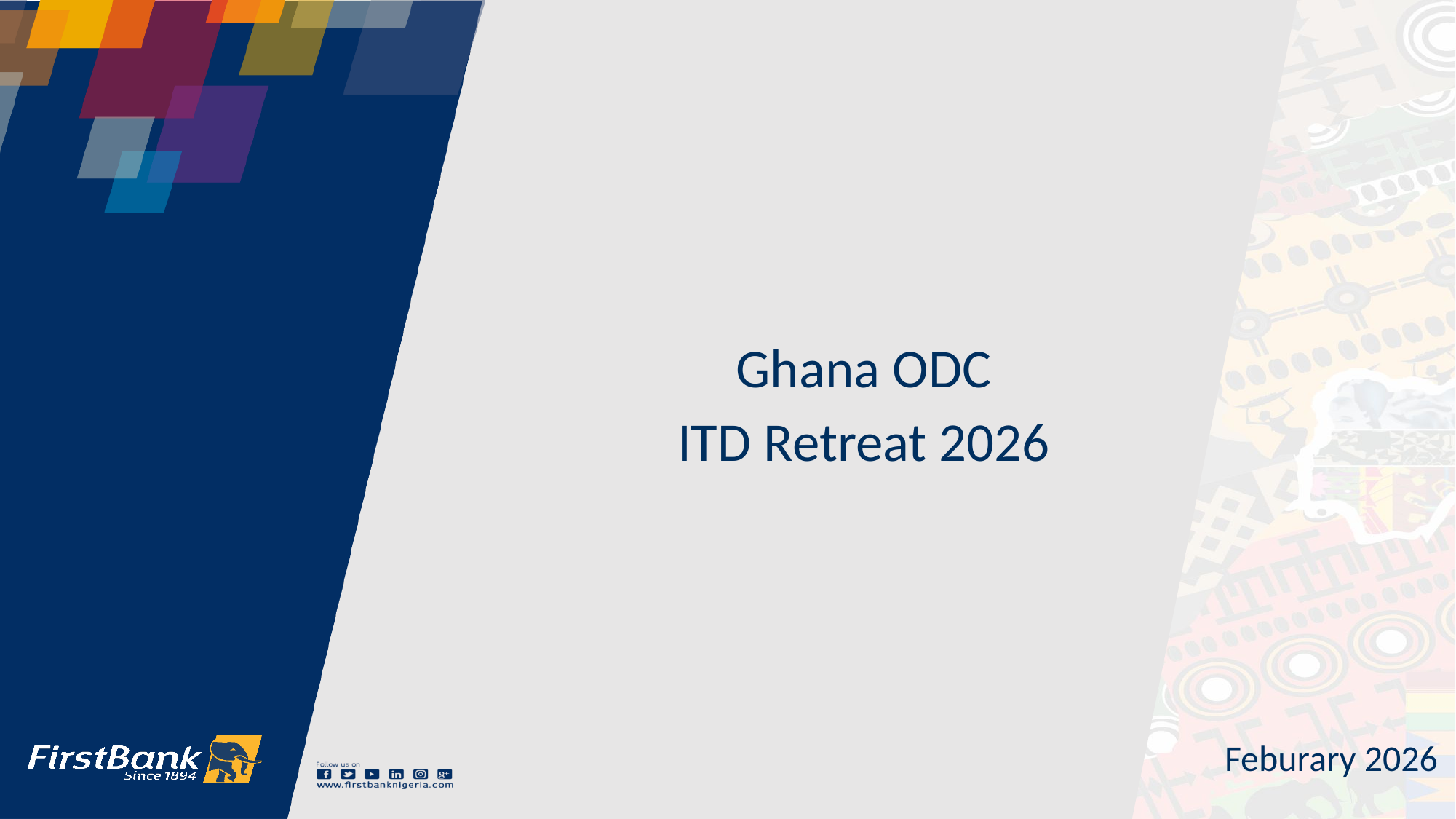

Ghana ODC
ITD Retreat 2026

Feburary 2026